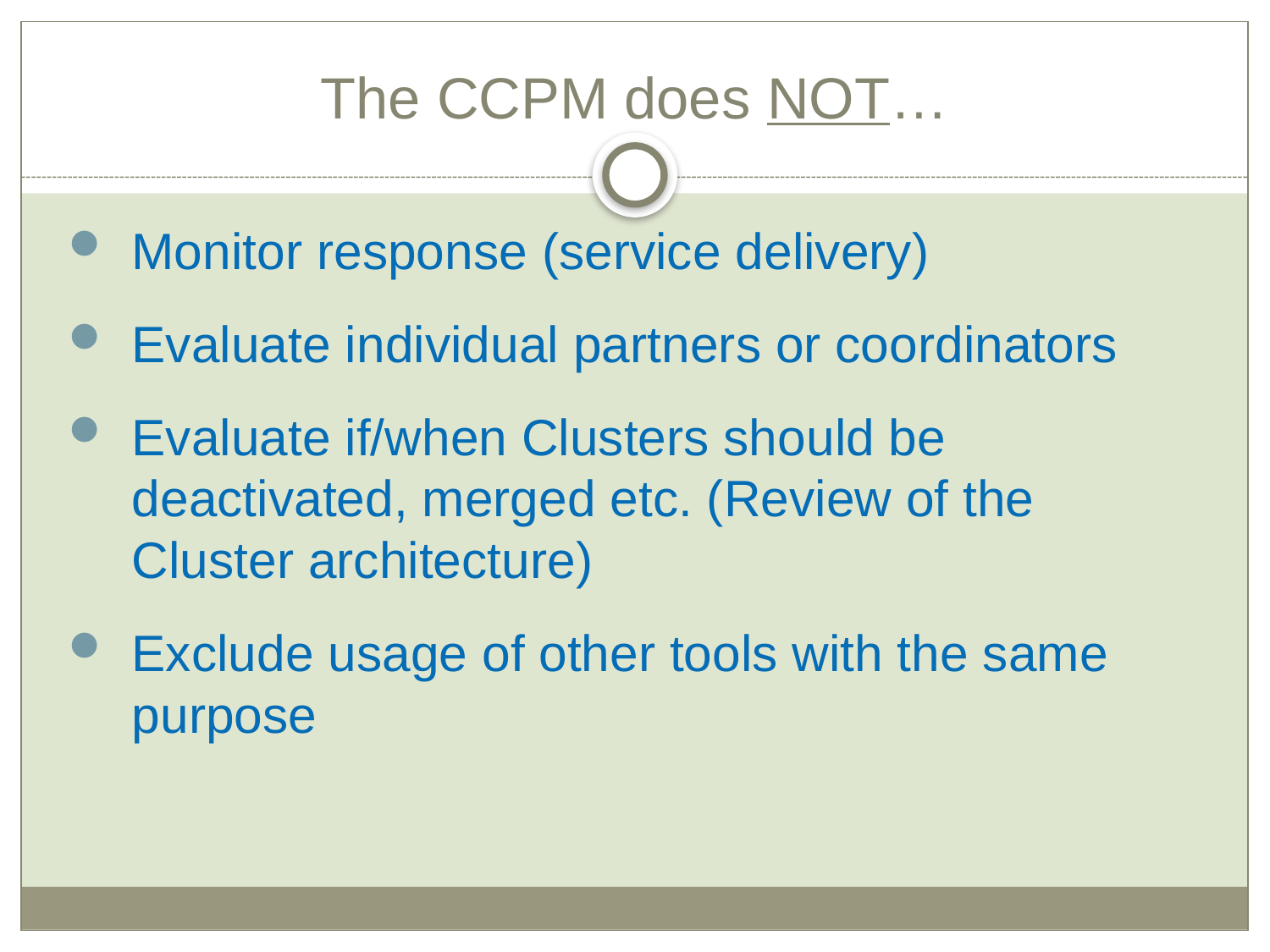

# The CCPM does NOT…
Monitor response (service delivery)
Evaluate individual partners or coordinators
Evaluate if/when Clusters should be deactivated, merged etc. (Review of the Cluster architecture)
Exclude usage of other tools with the same purpose